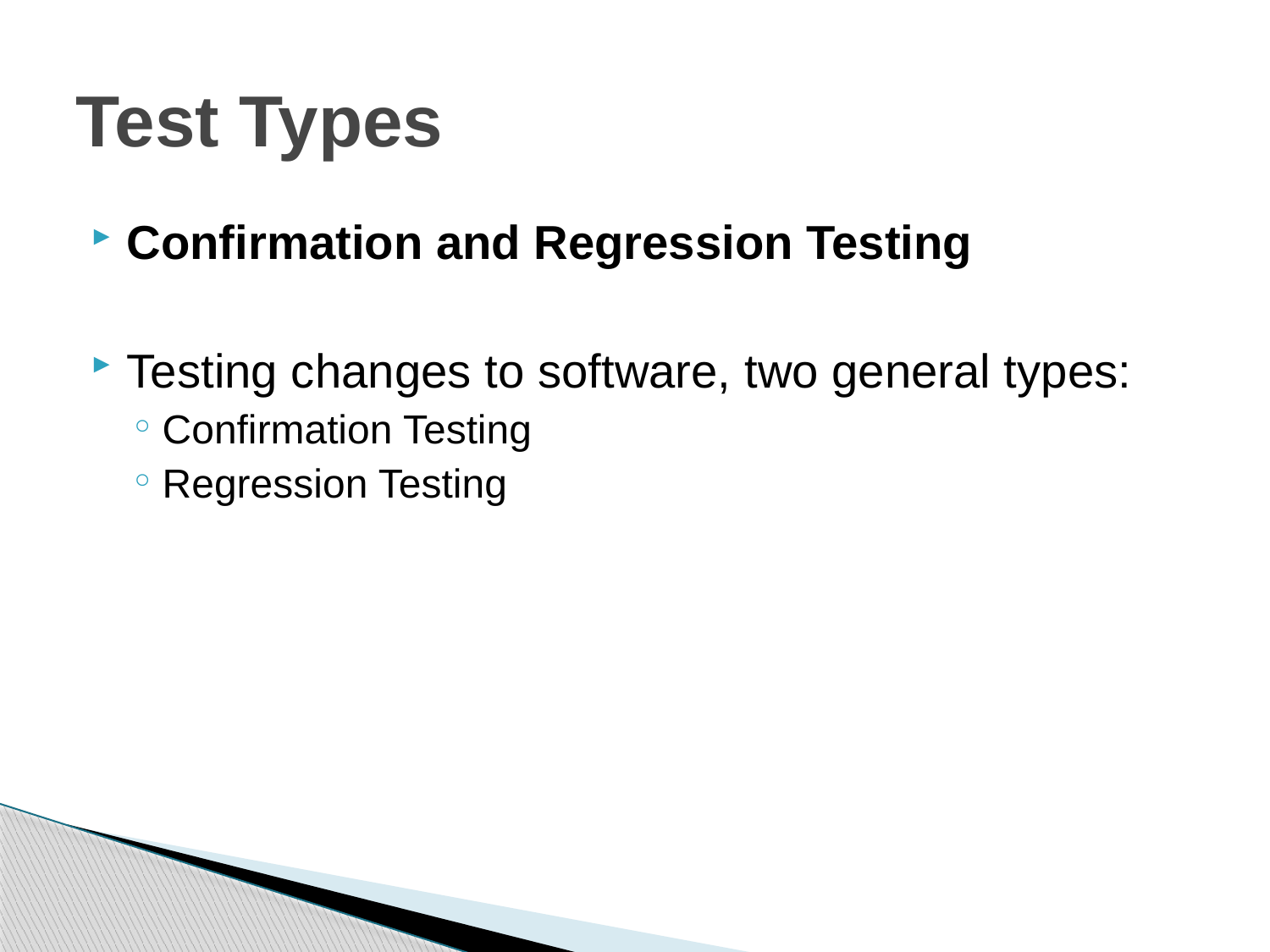

# Test Types
Confirmation and Regression Testing

Testing changes to software, two general types:
Confirmation Testing
Regression Testing